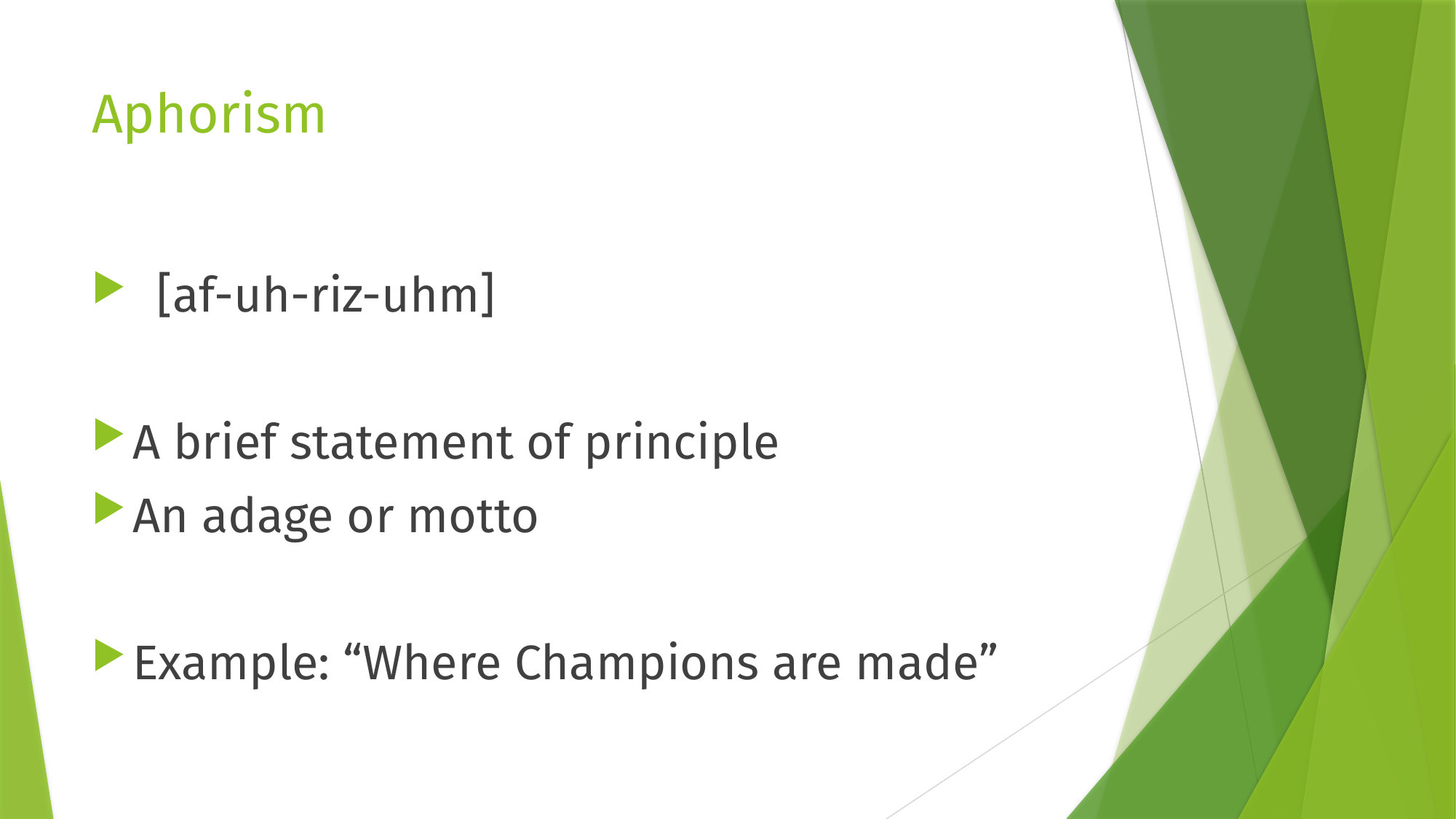

# Aphorism
 [af-uh-riz-uhm]

A brief statement of principle
An adage or motto

Example: “Where Champions are made”